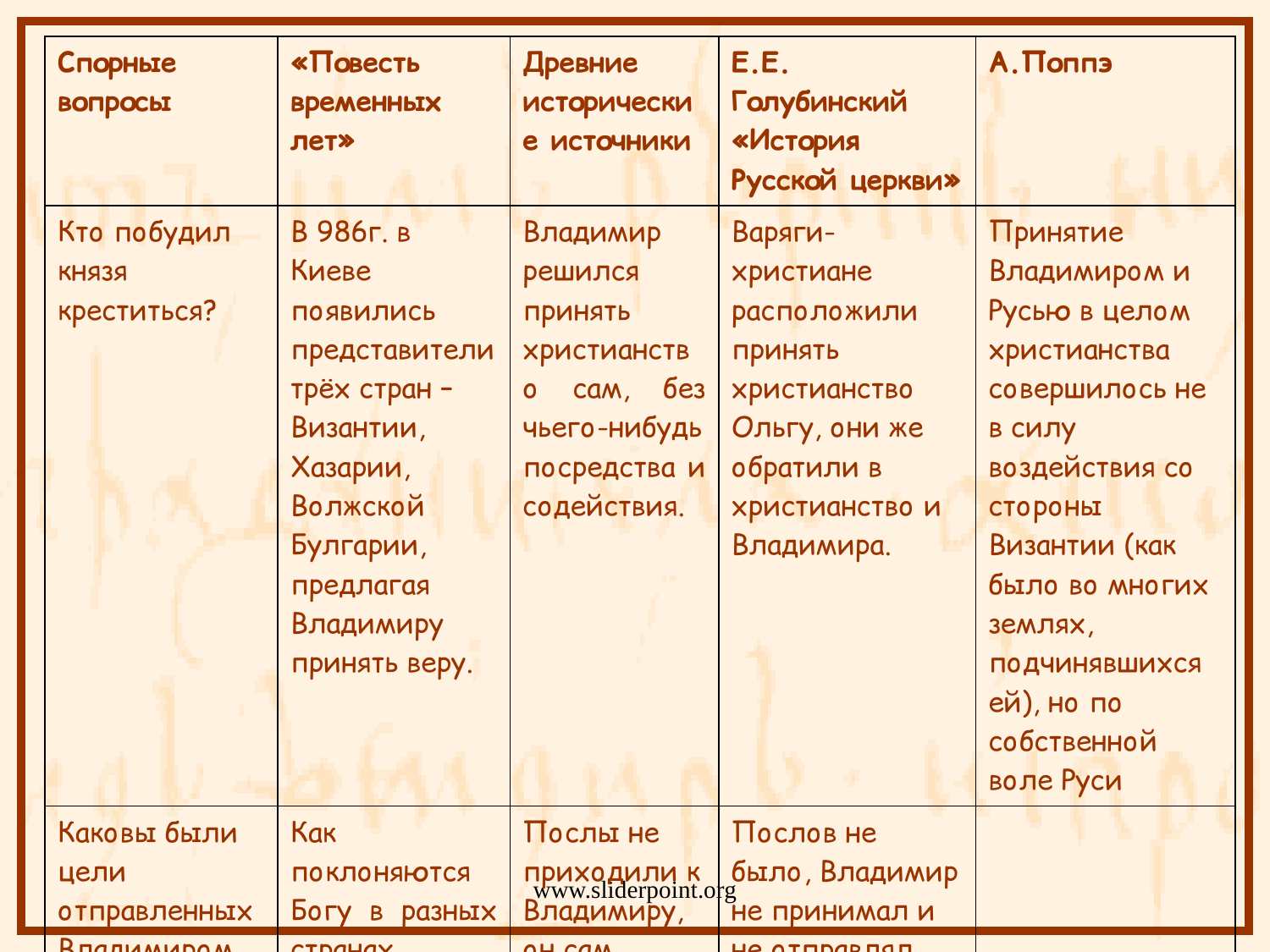

| Спорные вопросы | «Повесть временных лет» | Древние исторические источники | Е.Е. Голубинский «История Русской церкви» | А.Поппэ |
| --- | --- | --- | --- | --- |
| Кто побудил князя креститься? | В 986г. в Киеве появились представители трёх стран – Византии, Хазарии, Волжской Булгарии, предлагая Владимиру принять веру. | Владимир решился принять христианство сам, без чьего-нибудь посредства и содействия. | Варяги-христиане расположили принять христианство Ольгу, они же обратили в христианство и Владимира. | Принятие Владимиром и Русью в целом христианства совершилось не в силу воздействия со стороны Византии (как было во многих землях, подчинявшихся ей), но по собственной воле Руси |
| Каковы были цели отправленных Владимиром посольств? | Как поклоняются Богу в разных странах. | Послы не приходили к Владимиру, он сам направил послов. | Послов не было, Владимир не принимал и не отправлял послов. |  |
www.sliderpoint.org